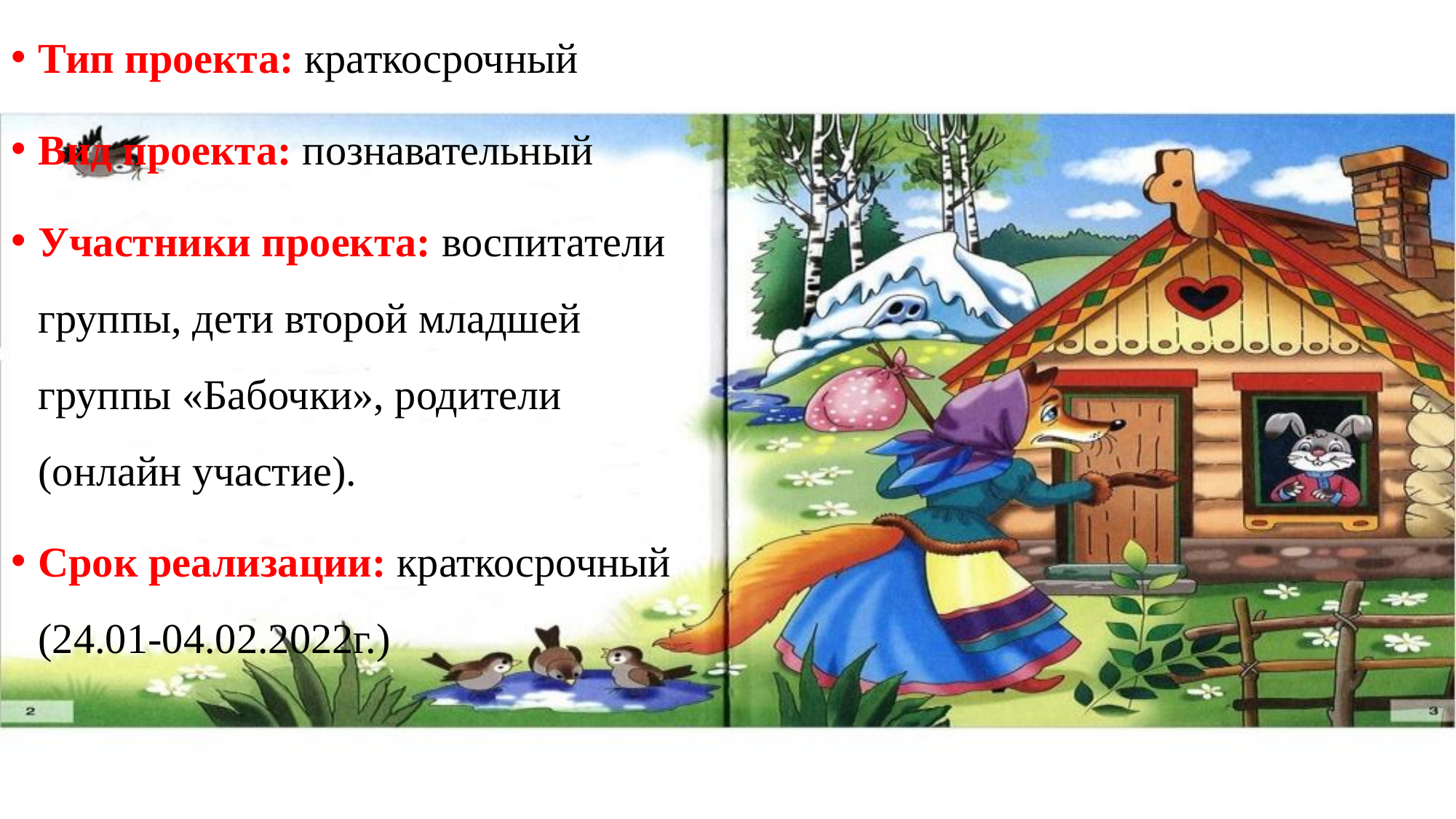

Тип проекта: краткосрочный
Вид проекта: познавательный
Участники проекта: воспитатели группы, дети второй младшей группы «Бабочки», родители (онлайн участие).
Срок реализации: краткосрочный (24.01-04.02.2022г.)